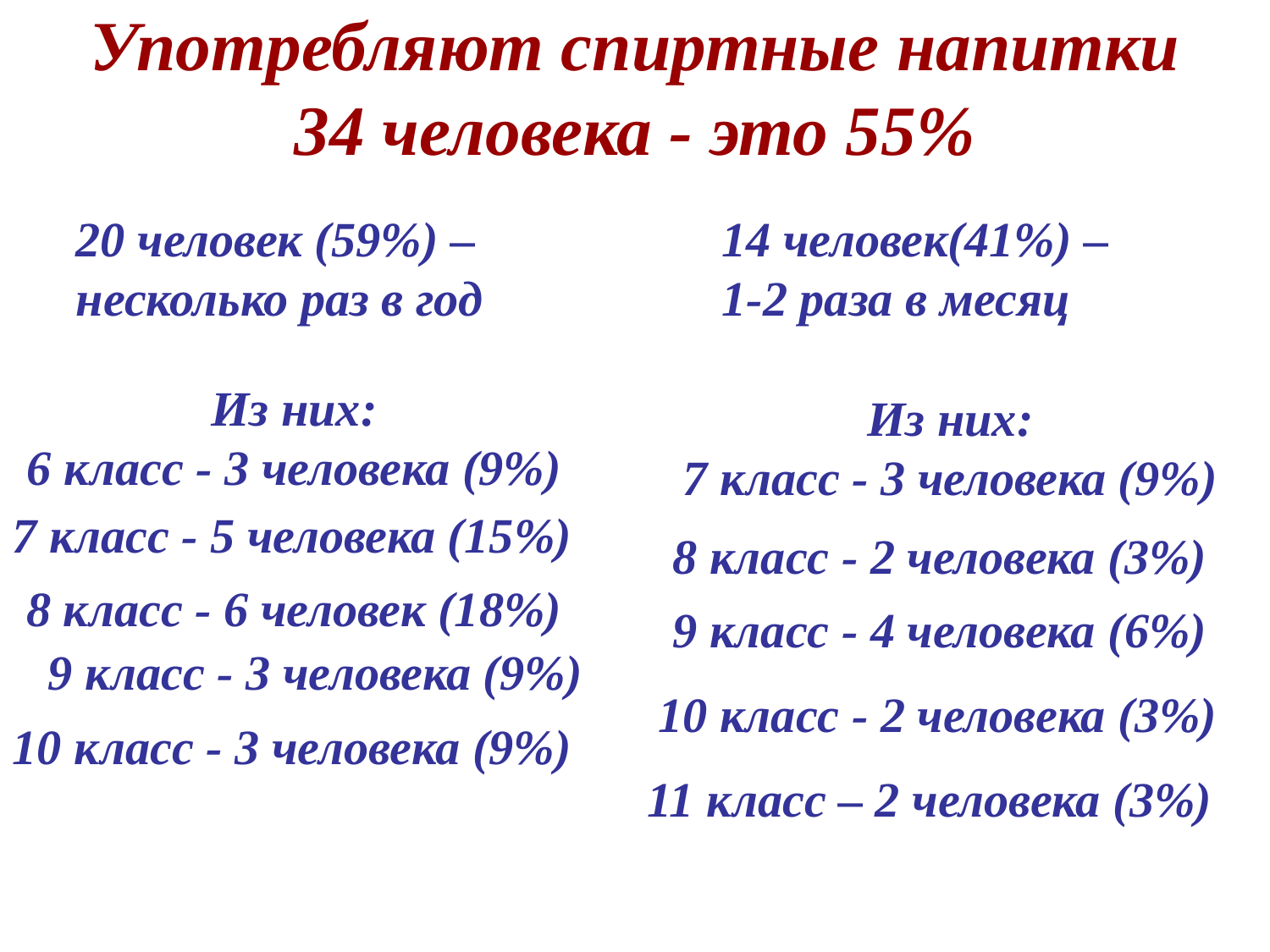

# Употребляют спиртные напитки 34 человека - это 55%
20 человек (59%) – несколько раз в год
14 человек(41%) –
1-2 раза в месяц
Из них:
6 класс - 3 человека (9%)
Из них:
7 класс - 3 человека (9%)
7 класс - 5 человека (15%)
8 класс - 2 человека (3%)
8 класс - 6 человек (18%)
9 класс - 4 человека (6%)
9 класс - 3 человека (9%)
10 класс - 2 человека (3%)
10 класс - 3 человека (9%)
11 класс – 2 человека (3%)